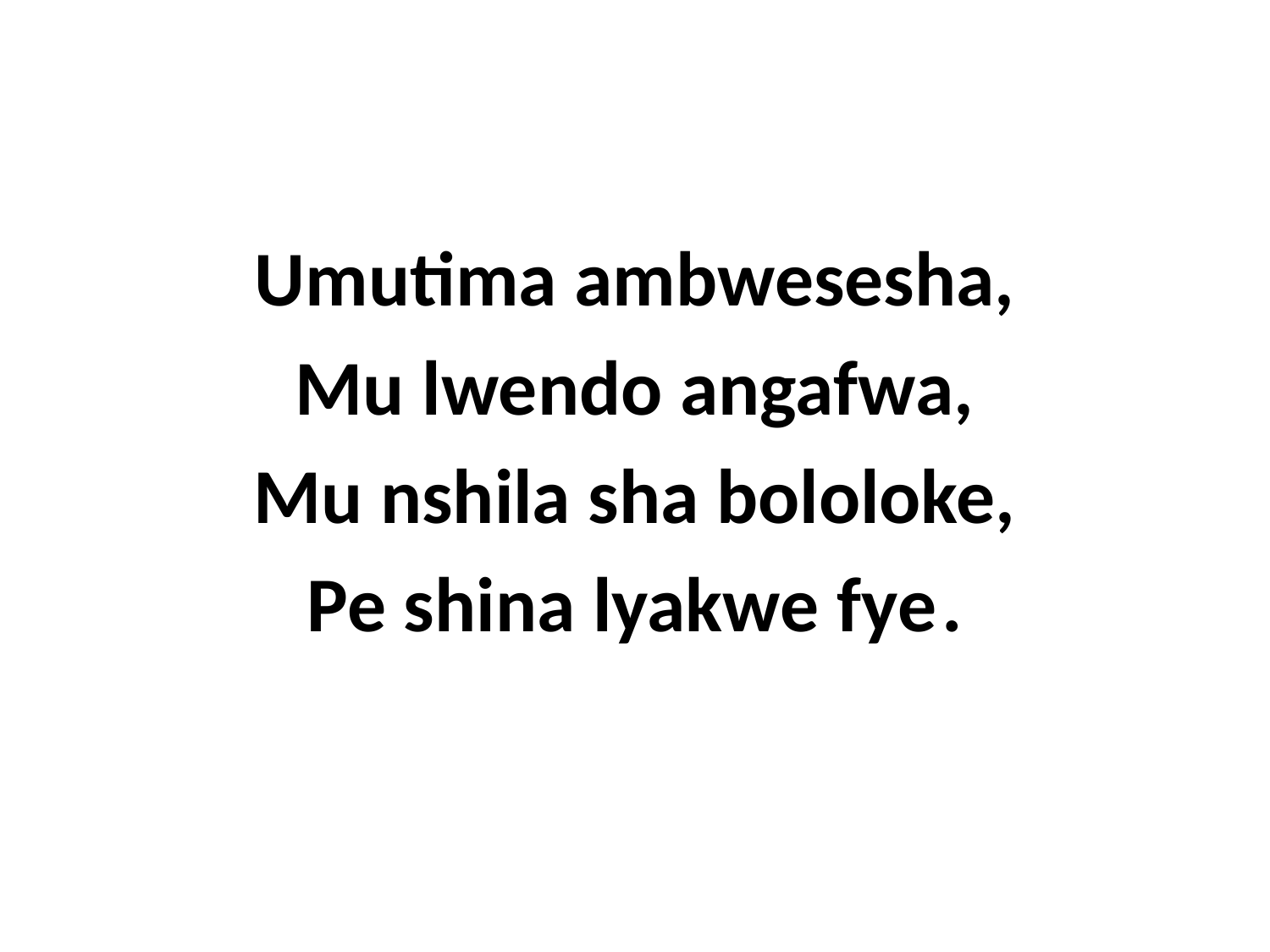

Umutima ambwesesha,
Mu lwendo angafwa,
Mu nshila sha bololoke,
Pe shina lyakwe fye	.